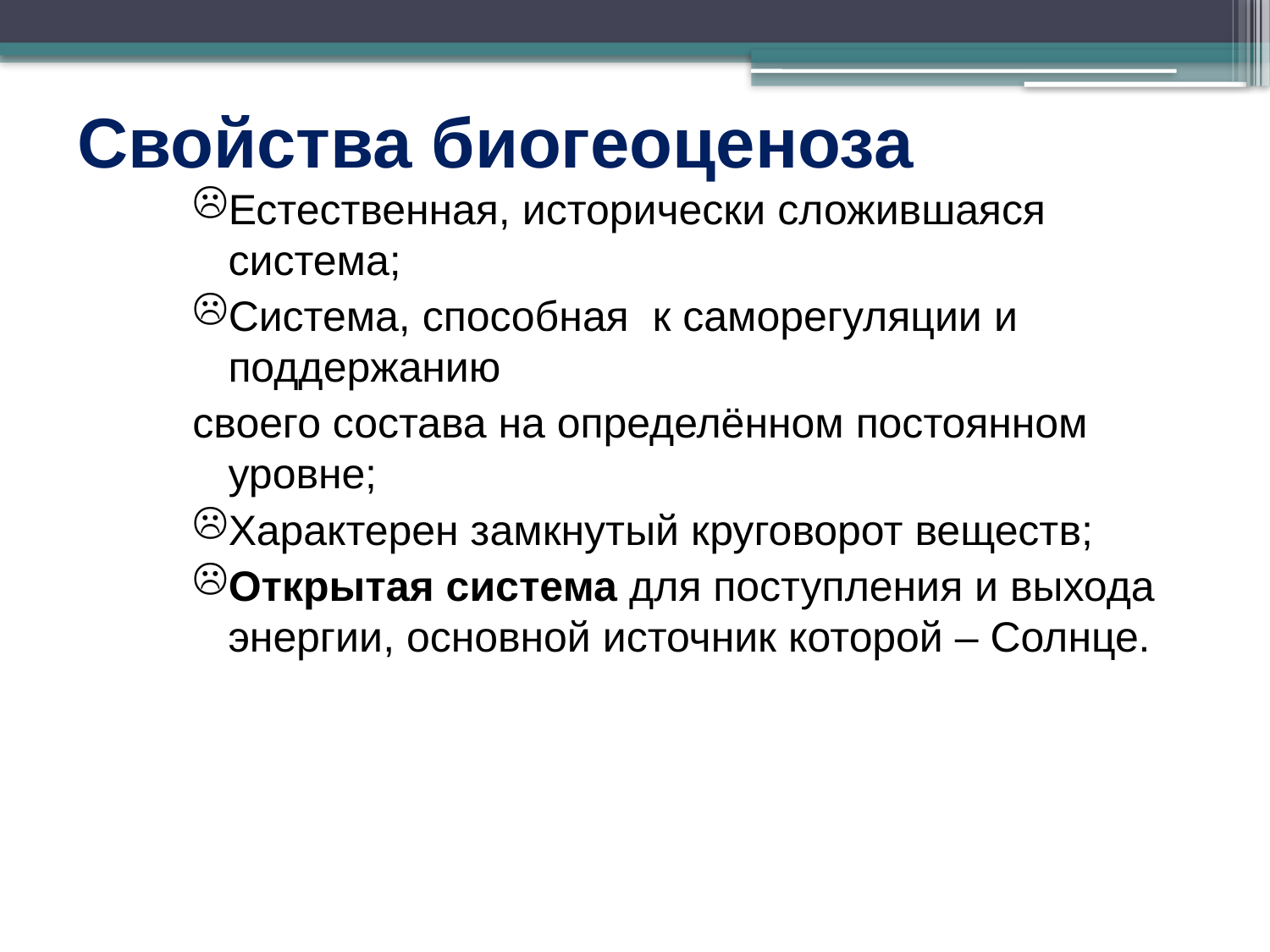

# Свойства биогеоценоза
Естественная, исторически сложившаяся система;
Система, способная  к саморегуляции и поддержанию
своего состава на определённом постоянном уровне;
Характерен замкнутый круговорот веществ;
Открытая система для поступления и выхода энергии, основной источник которой – Солнце.